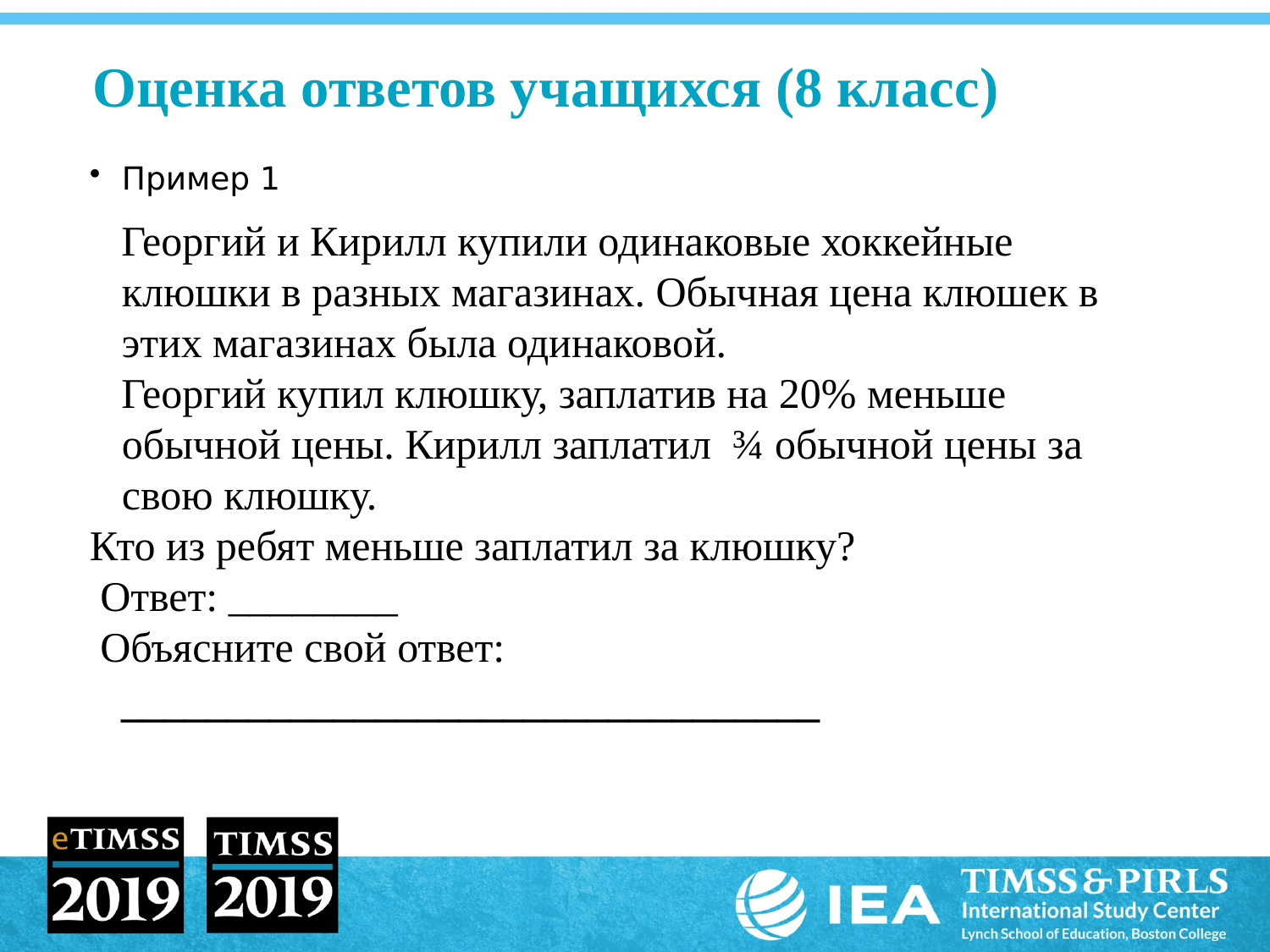

# Оценка ответов учащихся (8 класс)
Пример 1
   Георгий и Кирилл купили одинаковые хоккейные клюшки в разных магазинах. Обычная цена клюшек в этих магазинах была одинаковой.
   Георгий купил клюшку, заплатив на 20% меньше обычной цены. Кирилл заплатил  ¾ обычной цены за свою клюшку.
Кто из ребят меньше заплатил за клюшку?
 Ответ: ________
 Объясните свой ответ: _________________________________